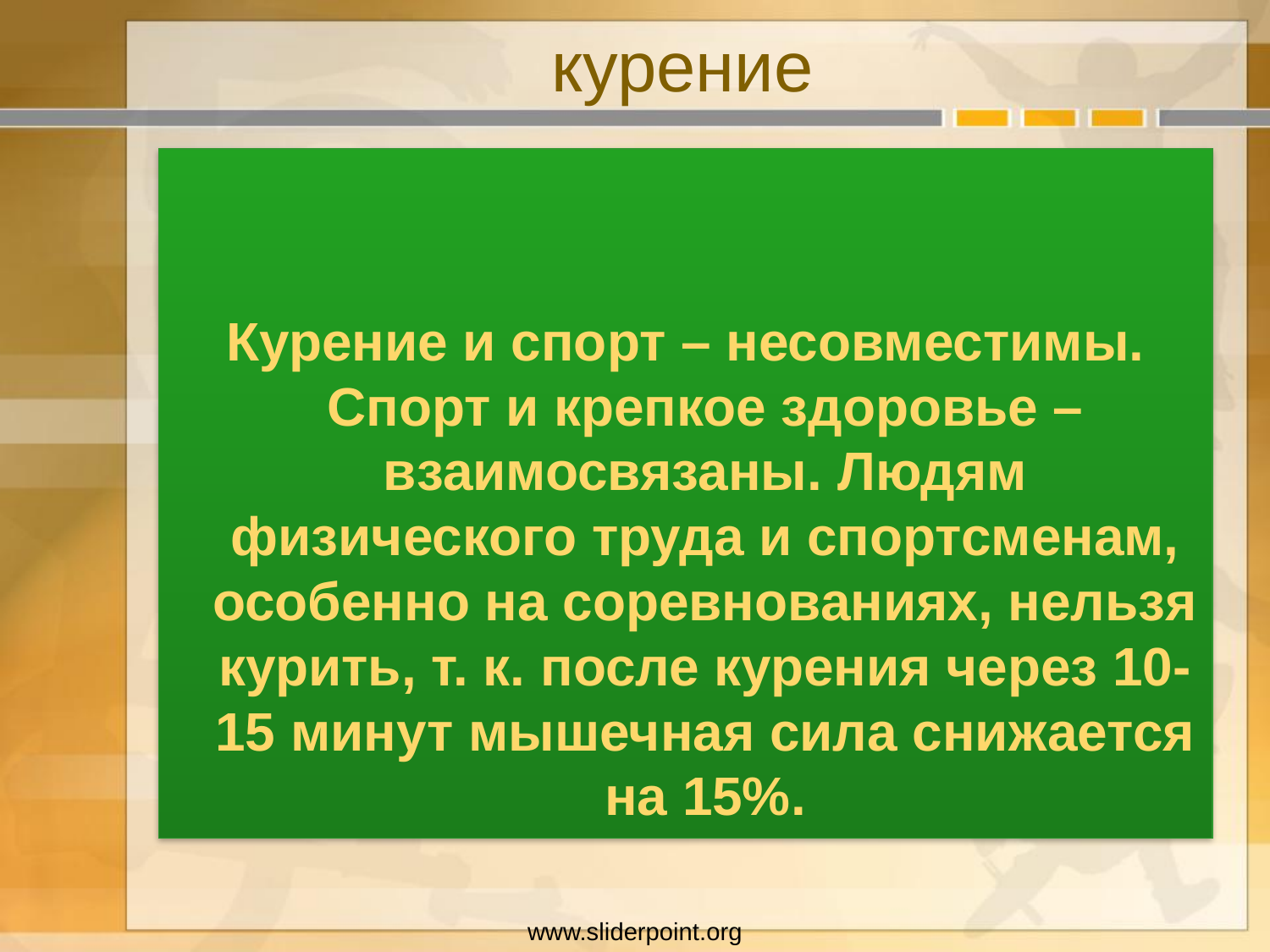

# курение

Курение и спорт – несовместимы. Спорт и крепкое здоровье – взаимосвязаны. Людям физического труда и спортсменам, особенно на соревнованиях, нельзя курить, т. к. после курения через 10-15 минут мышечная сила снижается на 15%.
www.sliderpoint.org